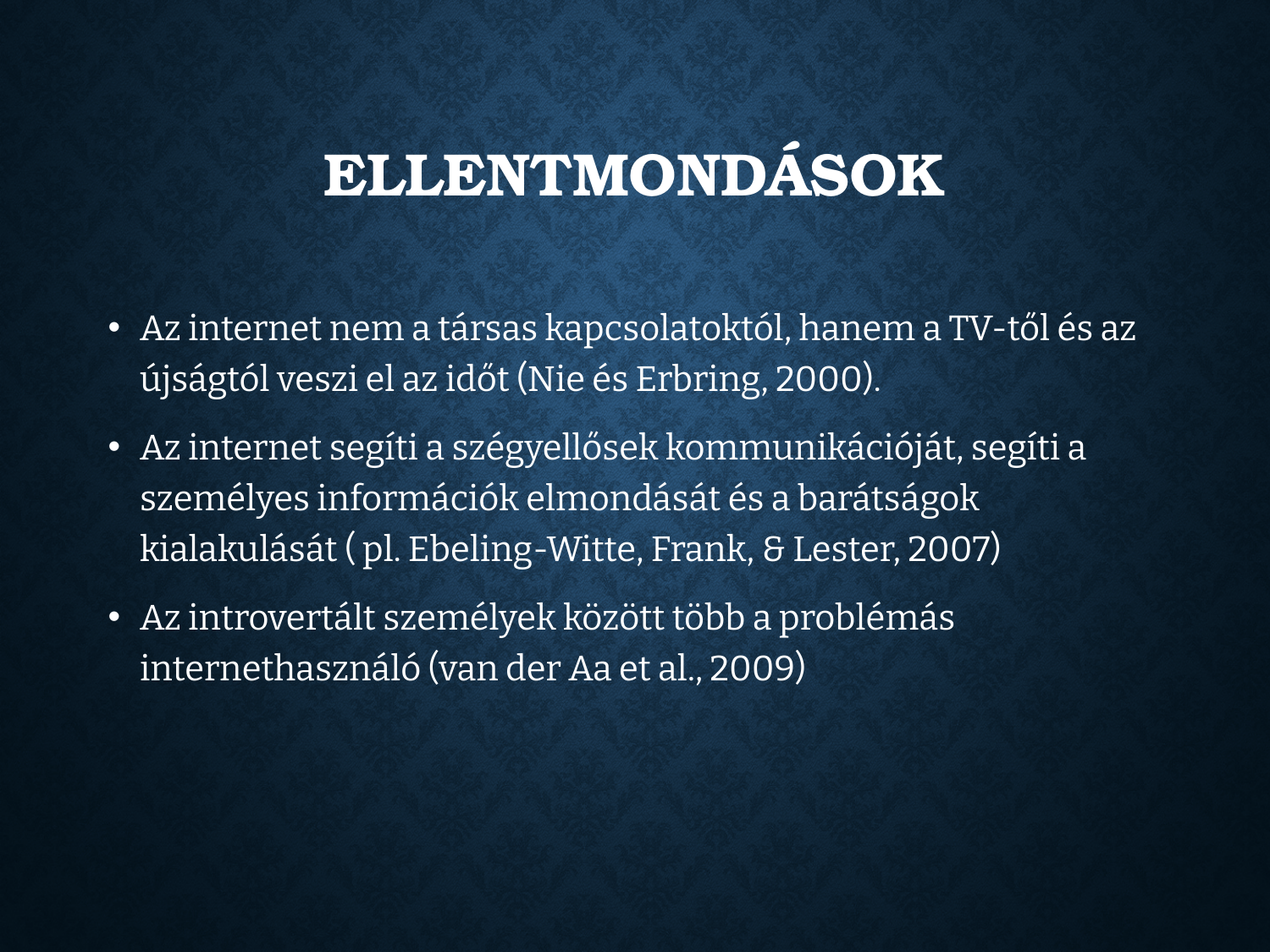

# Ellentmondások
Az internet nem a társas kapcsolatoktól, hanem a TV-től és az újságtól veszi el az időt (Nie és Erbring, 2000).
Az internet segíti a szégyellősek kommunikációját, segíti a személyes információk elmondását és a barátságok kialakulását ( pl. Ebeling-Witte, Frank, & Lester, 2007)
Az introvertált személyek között több a problémás internethasználó (van der Aa et al., 2009)